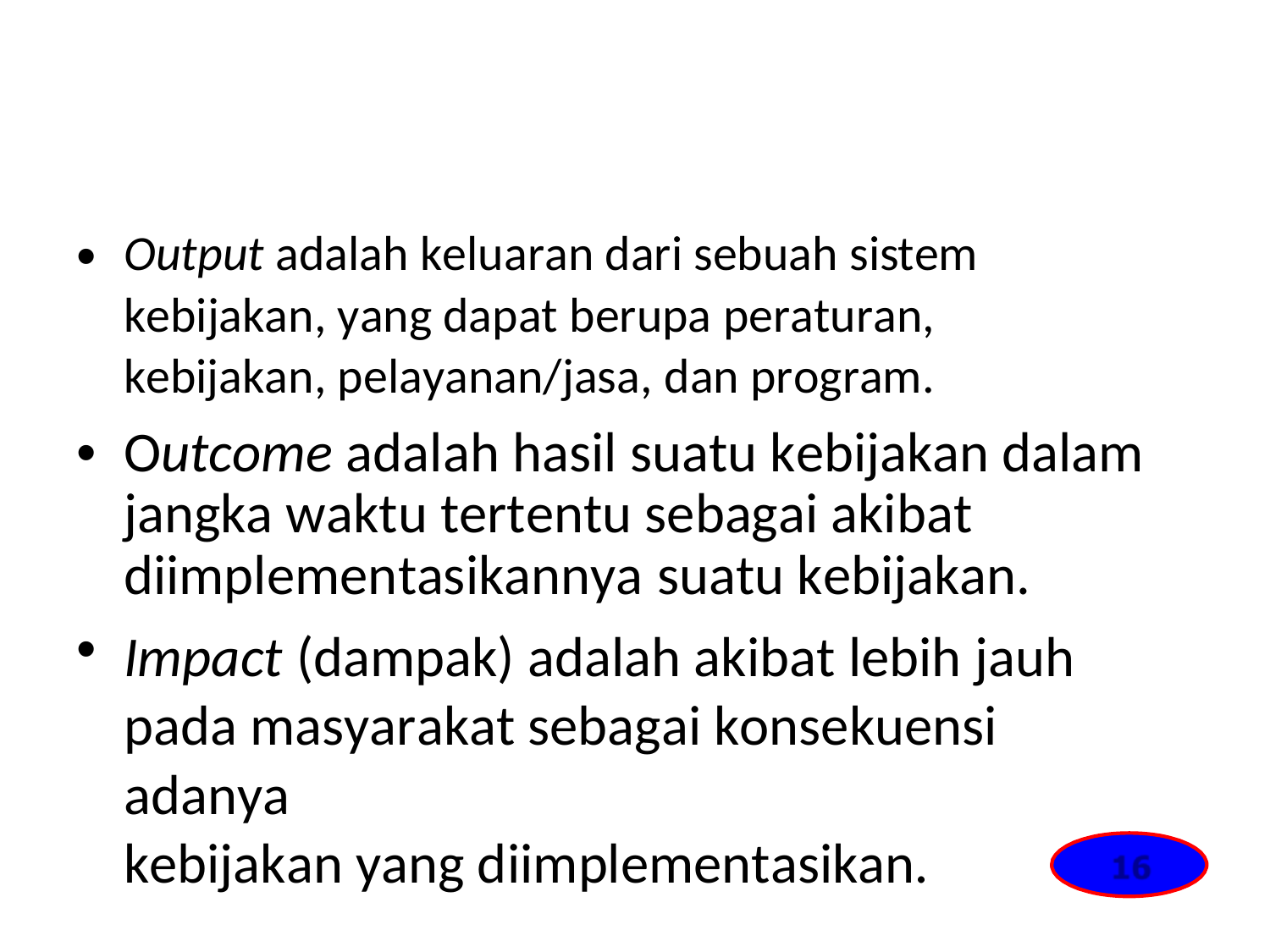

•
Output adalah keluaran dari sebuah sistem
kebijakan, yang dapat berupa peraturan,
kebijakan, pelayanan/jasa, dan program.
Outcome adalah hasil suatu kebijakan dalam jangka waktu tertentu sebagai akibat diimplementasikannya suatu kebijakan.
Impact (dampak) adalah akibat lebih jauh
pada masyarakat sebagai konsekuensi adanya
kebijakan yang diimplementasikan.
16
•
•